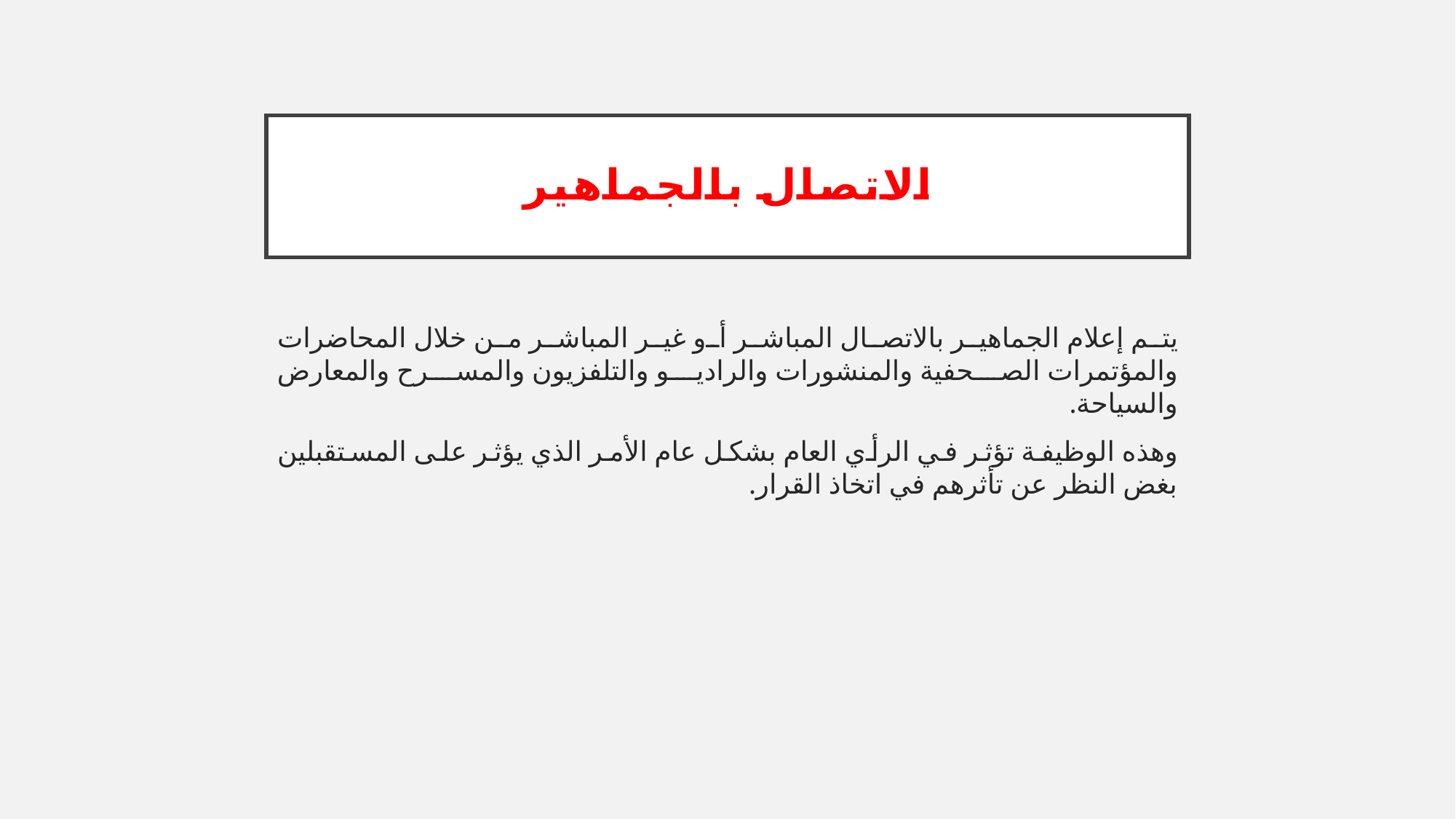

# الاتصال بالجماهير
يتم إعلام الجماهير بالاتصال المباشر أو غير المباشر من خلال المحاضرات والمؤتمرات الصحفية والمنشورات والراديو والتلفزيون والمسرح والمعارض والسياحة.
وهذه الوظيفة تؤثر في الرأي العام بشكل عام الأمر الذي يؤثر على المستقبلين بغض النظر عن تأثرهم في اتخاذ القرار.